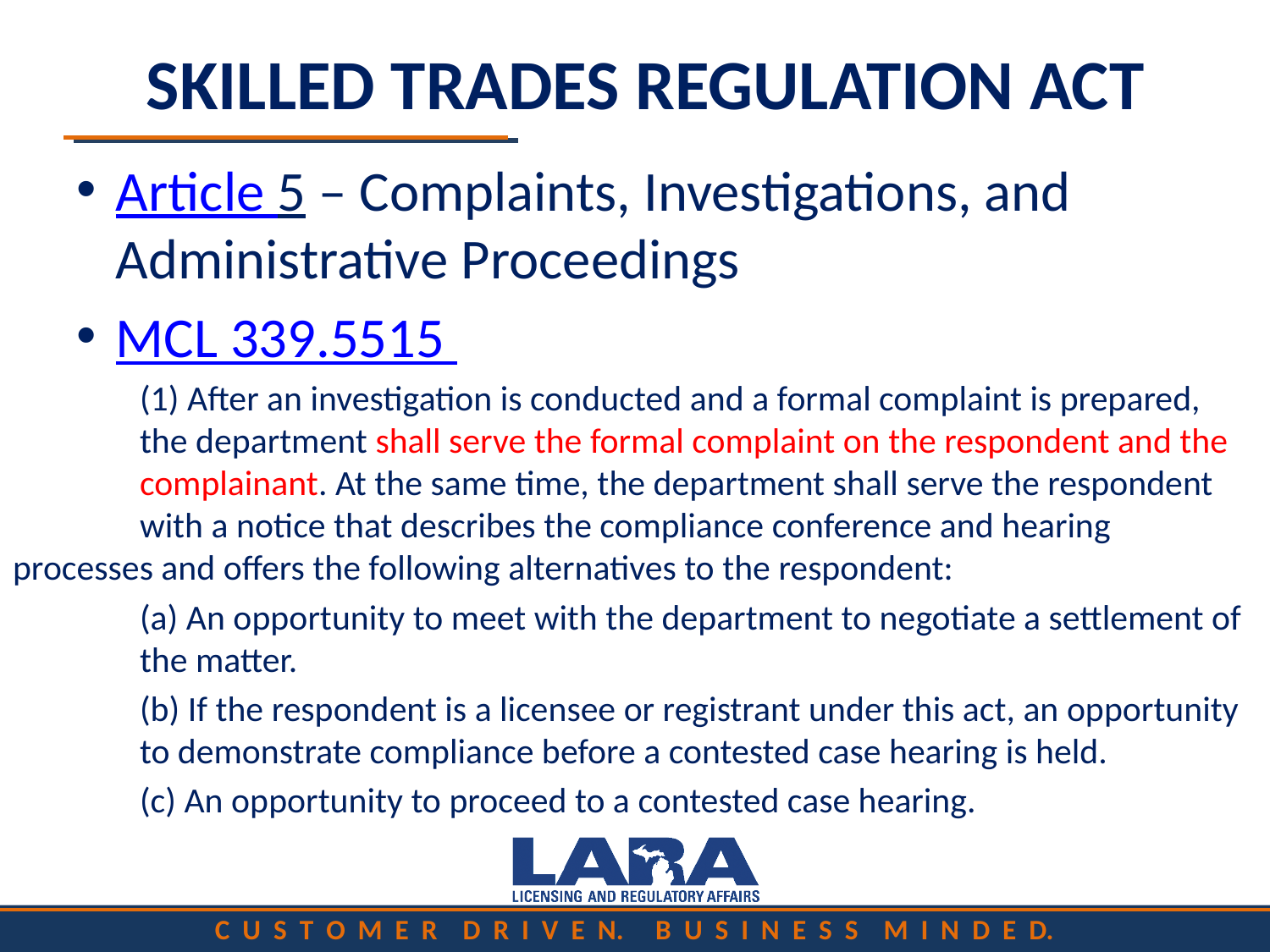

# SKILLED TRADES REGULATION ACT
Article 5 – Complaints, Investigations, and Administrative Proceedings
MCL 339.5515
	(1) After an investigation is conducted and a formal complaint is prepared, 	the department shall serve the formal complaint on the respondent and the 	complainant. At the same time, the department shall serve the respondent 	with a notice that describes the compliance conference and hearing 	processes and offers the following alternatives to the respondent:
	(a) An opportunity to meet with the department to negotiate a settlement of 	the matter.
	(b) If the respondent is a licensee or registrant under this act, an opportunity 	to demonstrate compliance before a contested case hearing is held.
	(c) An opportunity to proceed to a contested case hearing.